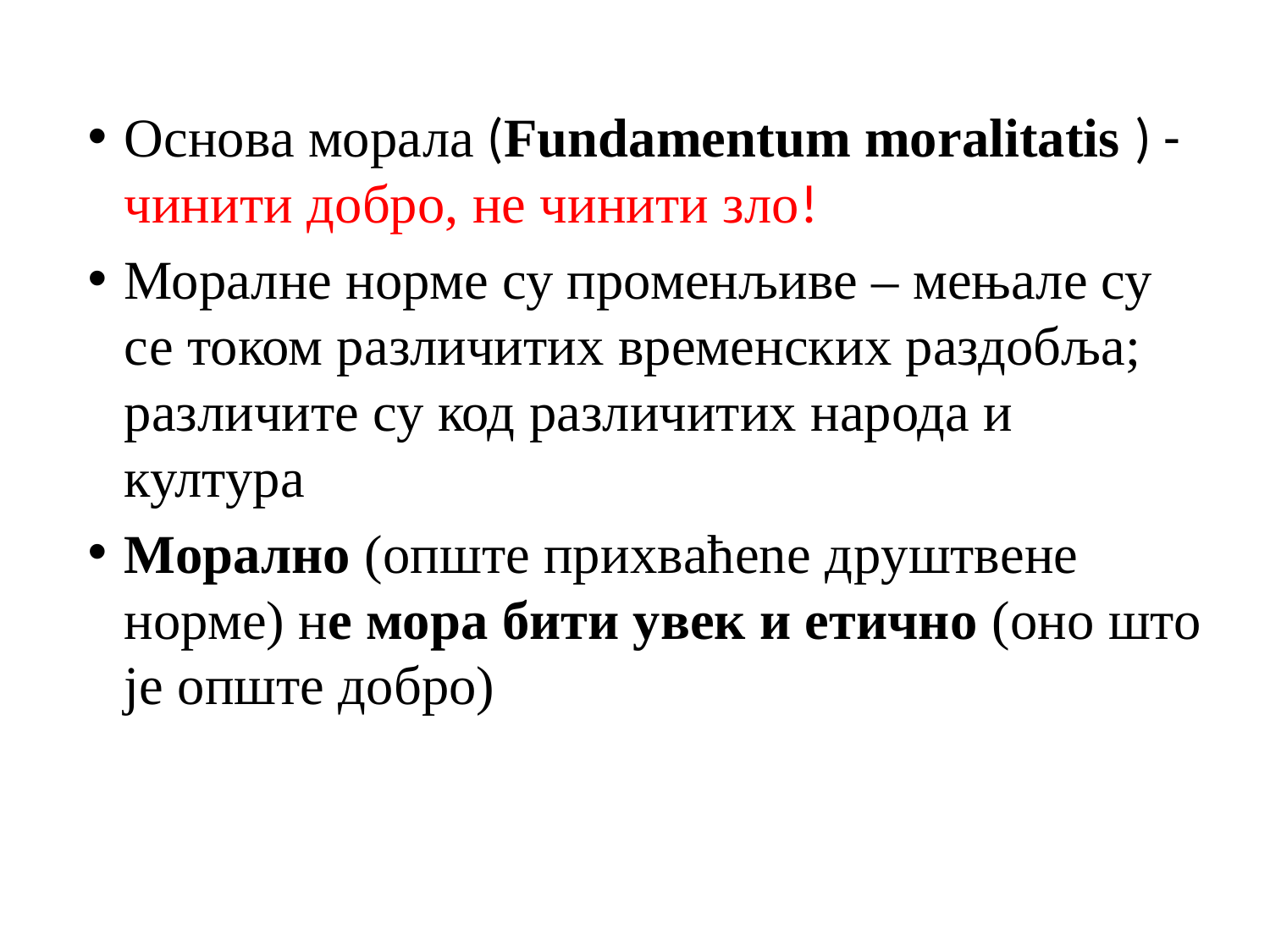

Основа морала (Fundamentum moralitatis ) -  чинити добрo, не чинити злo!
Моралне норме су променљиве – мењале су се током различитих временских раздобља; различите су код различитих народа и култура
Моралнo (oпште прихвaћene друштвене норме) не мора бити увек и етично (oно што je oпште добро)